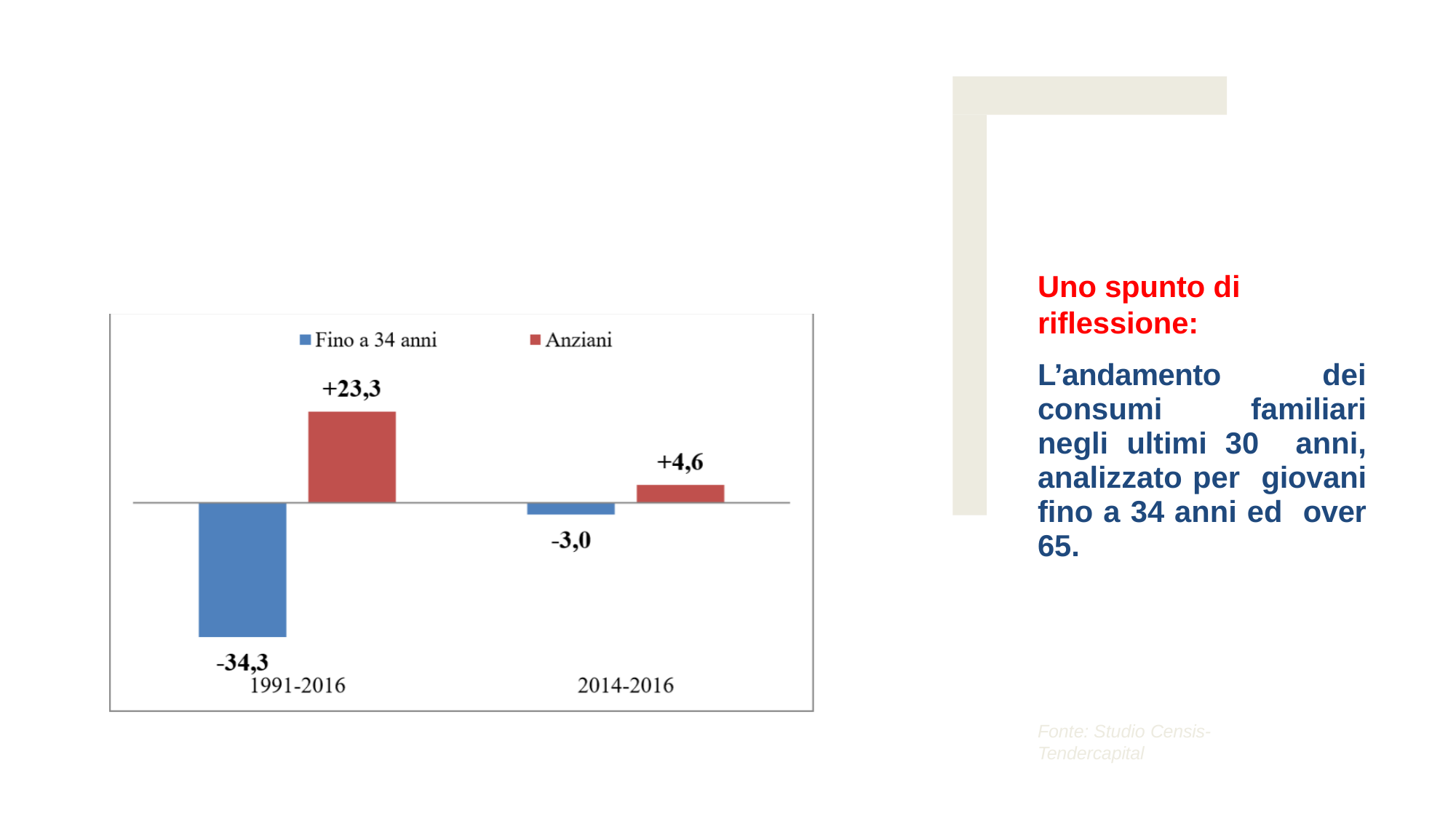

#

Uno spunto di riflessione:
L’andamento dei consumi  familiari negli ultimi 30  anni, analizzato per  giovani fino a 34 anni ed  over 65.

Fonte: Studio Censis-Tendercapital